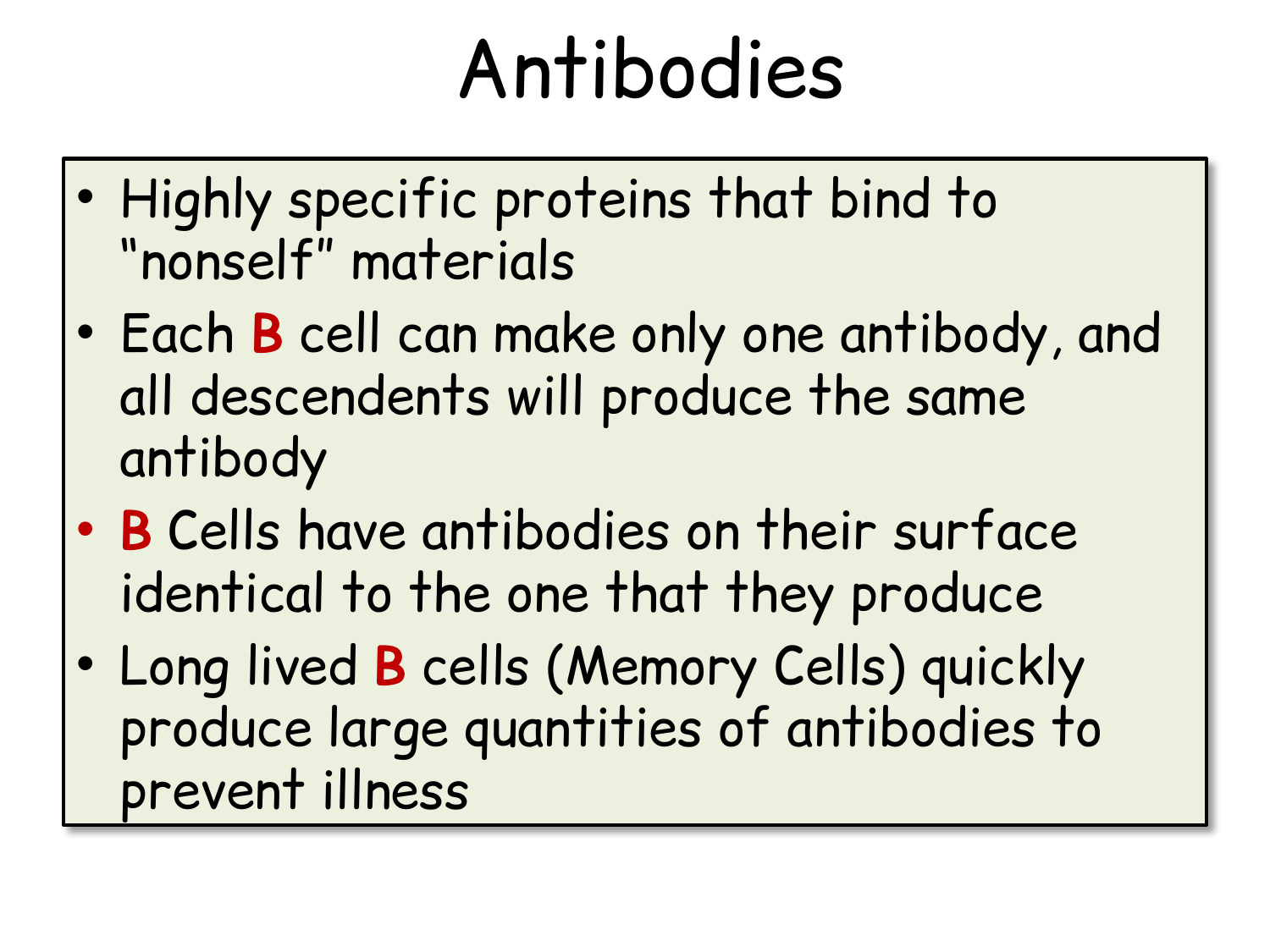

# Antibodies
Highly specific proteins that bind to “nonself” materials
Each B cell can make only one antibody, and all descendents will produce the same antibody
B Cells have antibodies on their surface identical to the one that they produce
Long lived B cells (Memory Cells) quickly produce large quantities of antibodies to prevent illness